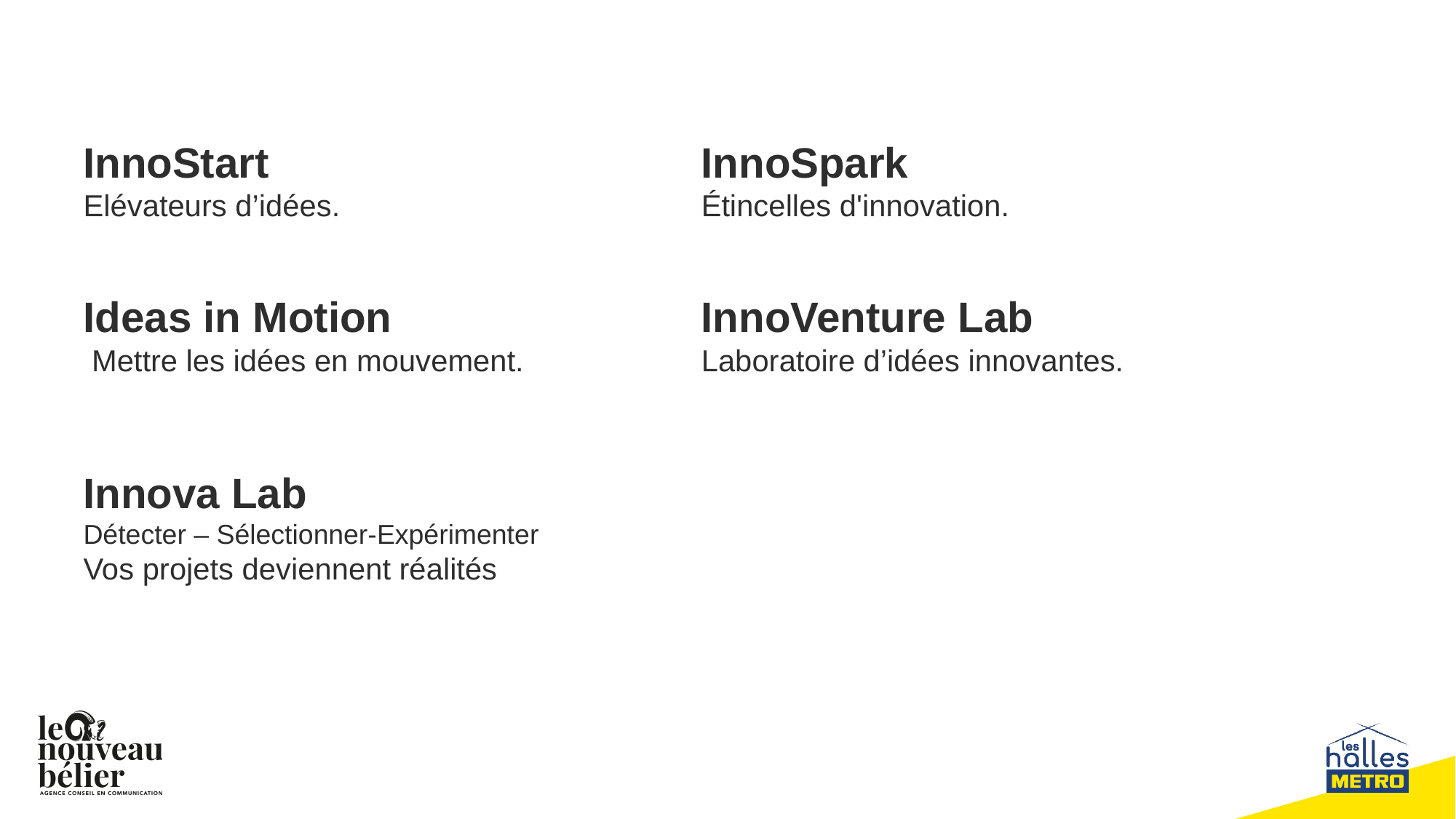

InnoStart
Elévateurs d’idées.
InnoSpark
Étincelles d'innovation.
Ideas in Motion
 Mettre les idées en mouvement.
InnoVenture Lab
Laboratoire d’idées innovantes.
Innova Lab
Détecter – Sélectionner-Expérimenter
Vos projets deviennent réalités